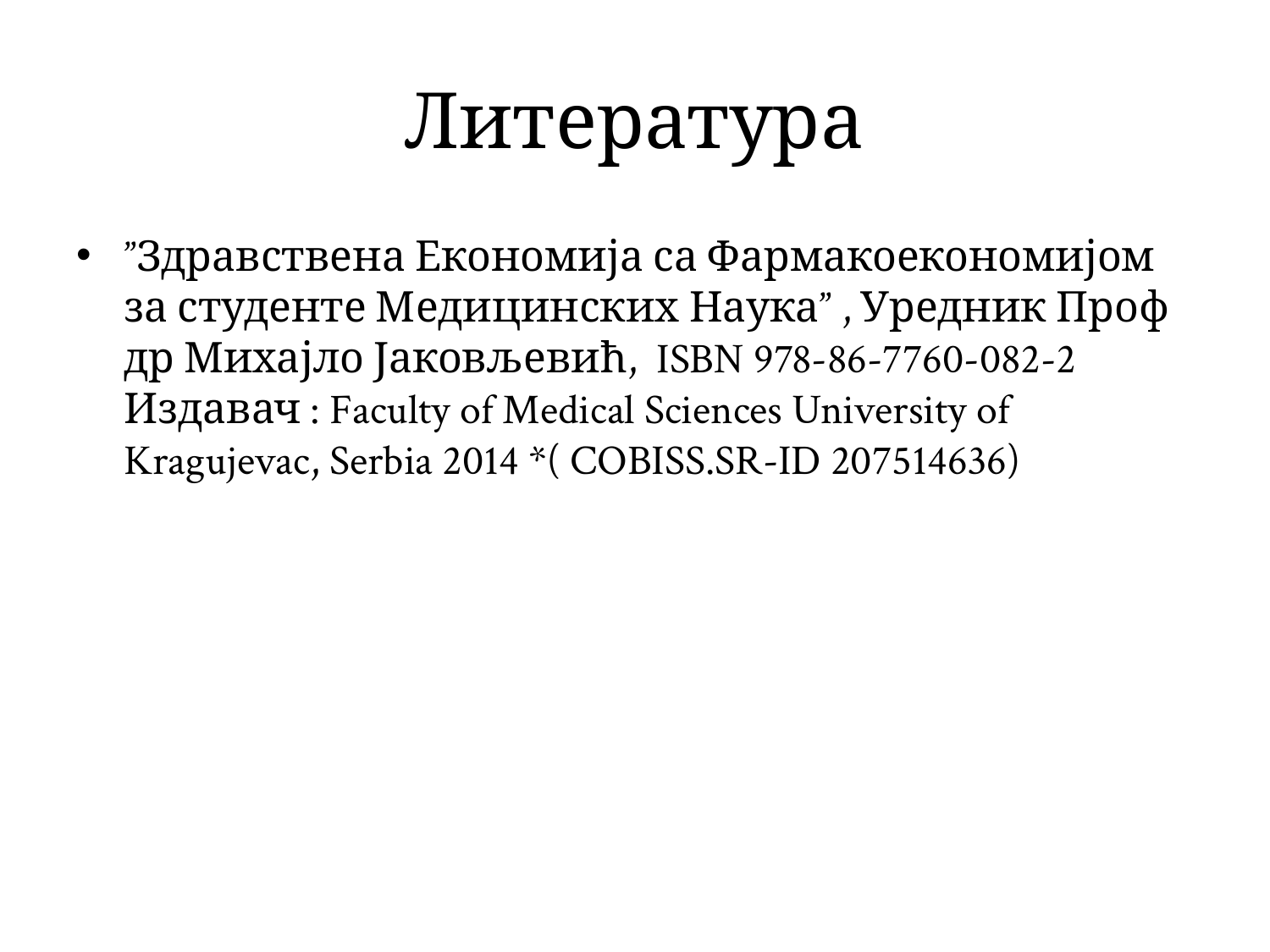

# Литература
”Здравствена Економија са Фармакоекономијом за студенте Медицинских Наука” , Уредник Проф др Михајло Јаковљевић,  ISBN 978-86-7760-082-2 Издавач : Faculty of Medical Sciences University of Kragujevac, Serbia 2014 *( COBISS.SR-ID 207514636)